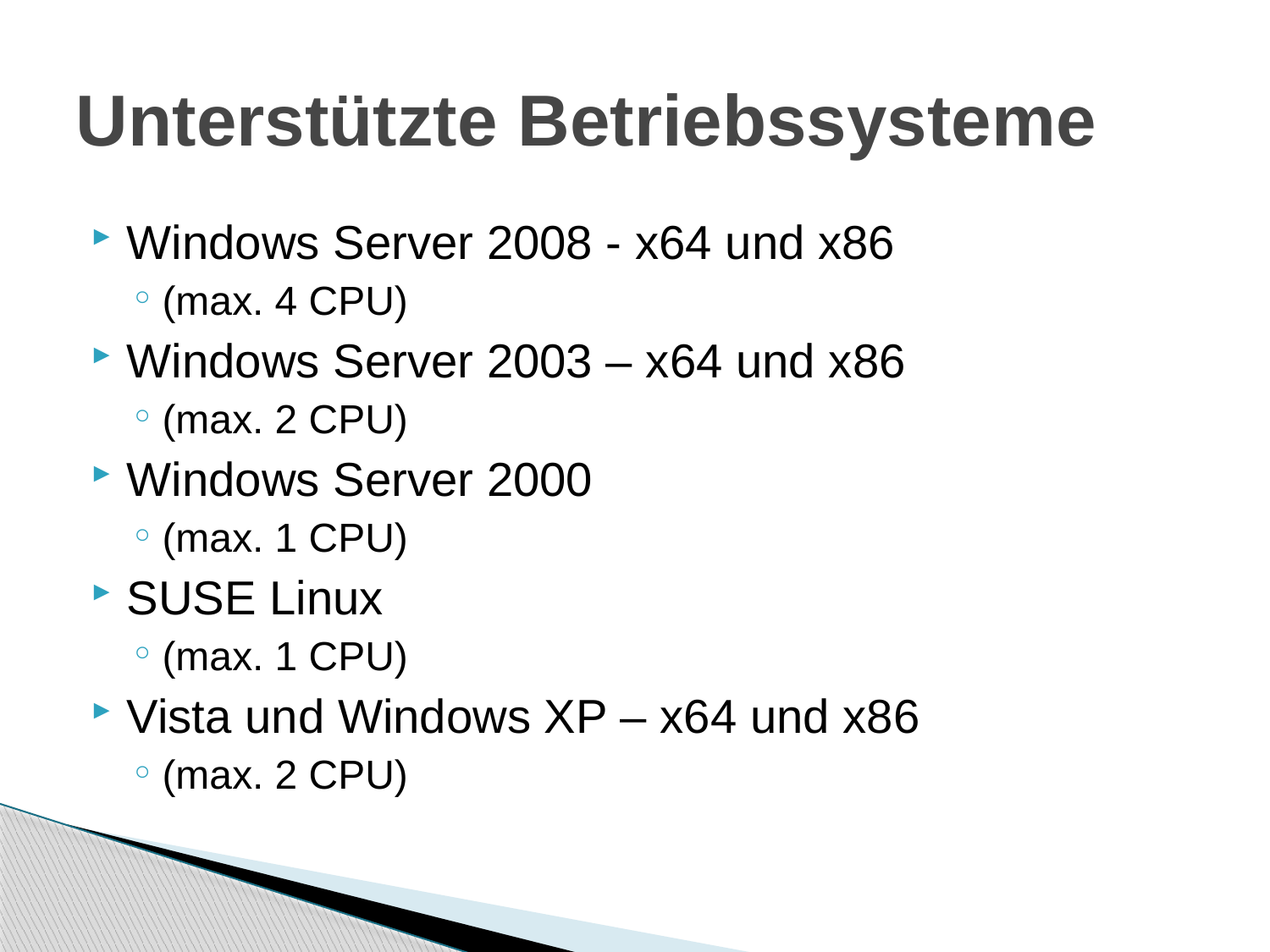

# Unterstützte Betriebssysteme
Windows Server 2008 - x64 und x86
(max. 4 CPU)
Windows Server 2003 – x64 und x86
(max. 2 CPU)
Windows Server 2000
(max. 1 CPU)
SUSE Linux
(max. 1 CPU)
Vista und Windows XP – x64 und x86
(max. 2 CPU)